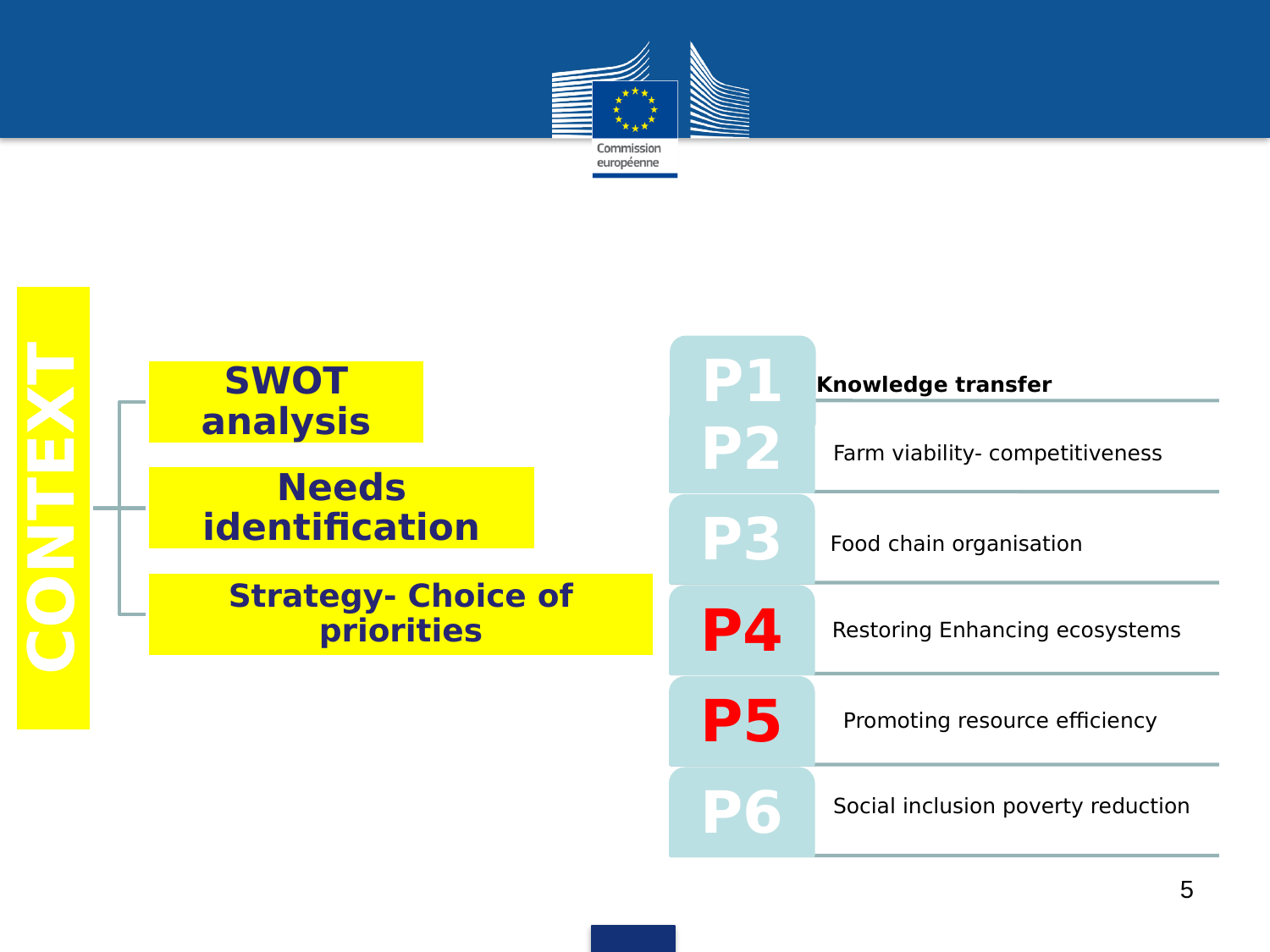

CONTEXT
SWOT analysis
Needs identification
Strategy- Choice of priorities

Promoting resource efficiency
Knowledge transfer
P1
P2
P3
P4
P5
P6
Farm viability- competitiveness
Food chain organisation
Restoring Enhancing ecosystems
Social inclusion poverty reduction
5